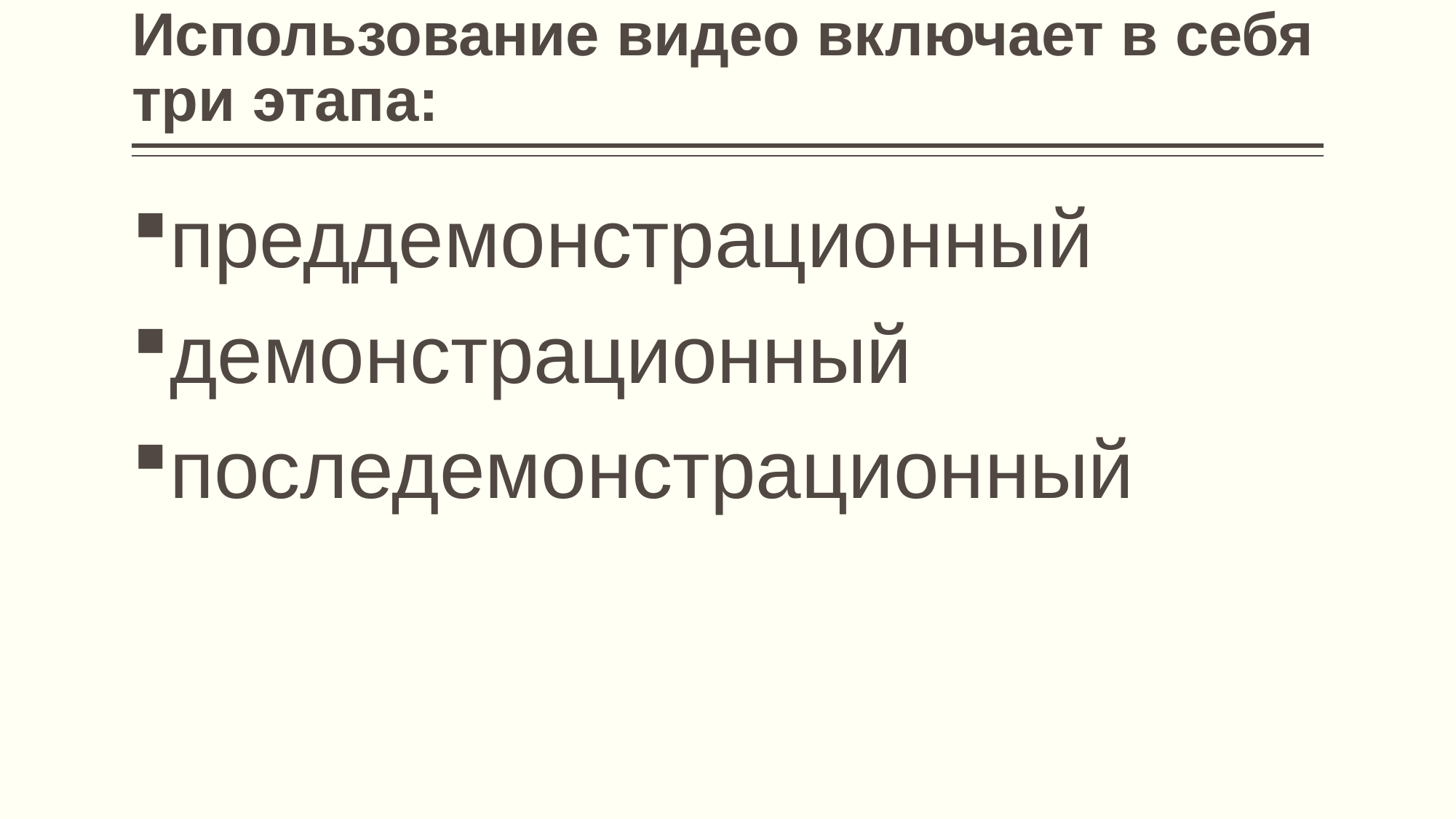

# Использование видео включает в себя три этапа:
преддемонстрационный
демонстрационный
последемонстрационный